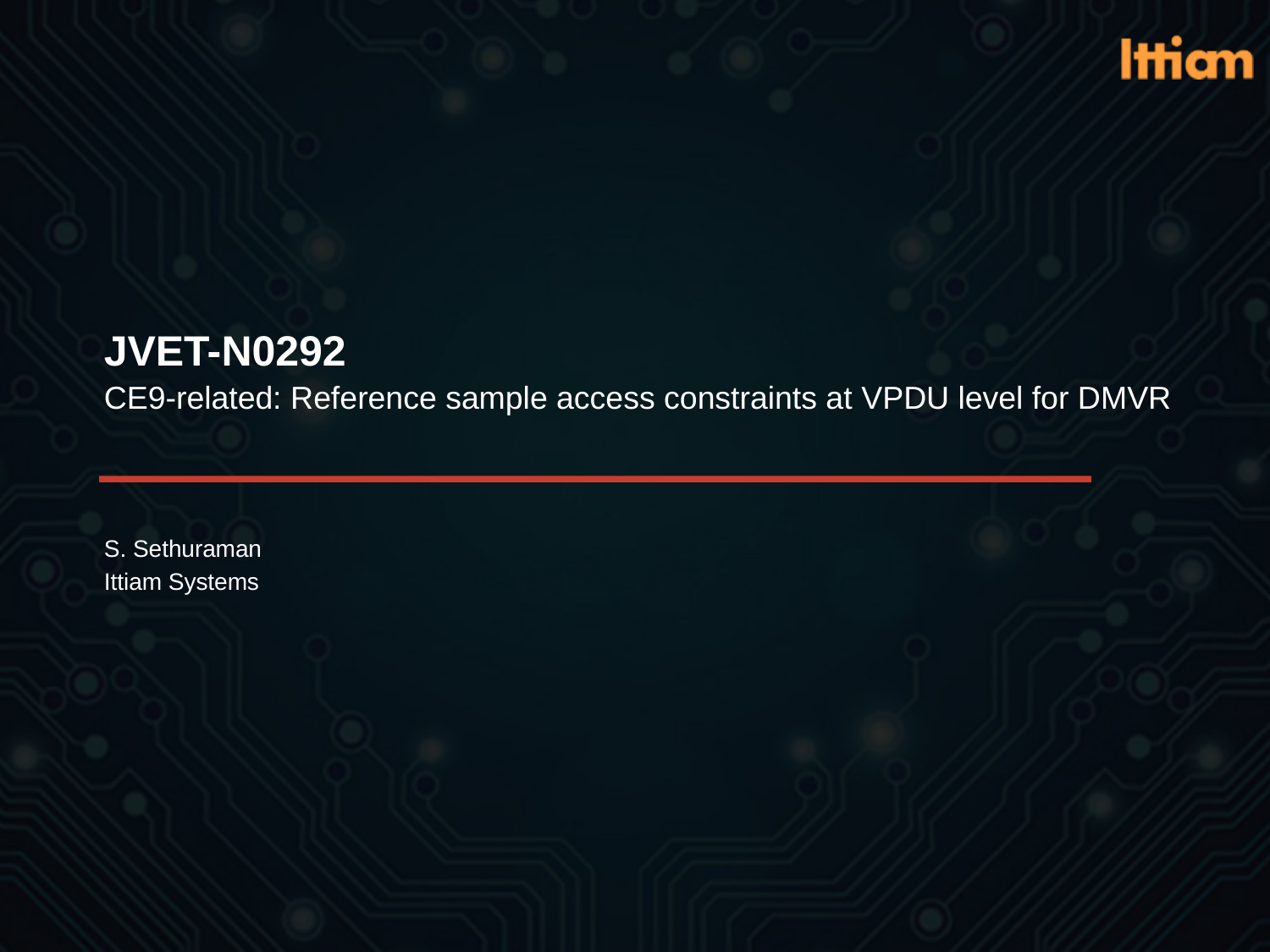

# JVET-N0292 CE9-related: Reference sample access constraints at VPDU level for DMVR
S. Sethuraman
Ittiam Systems